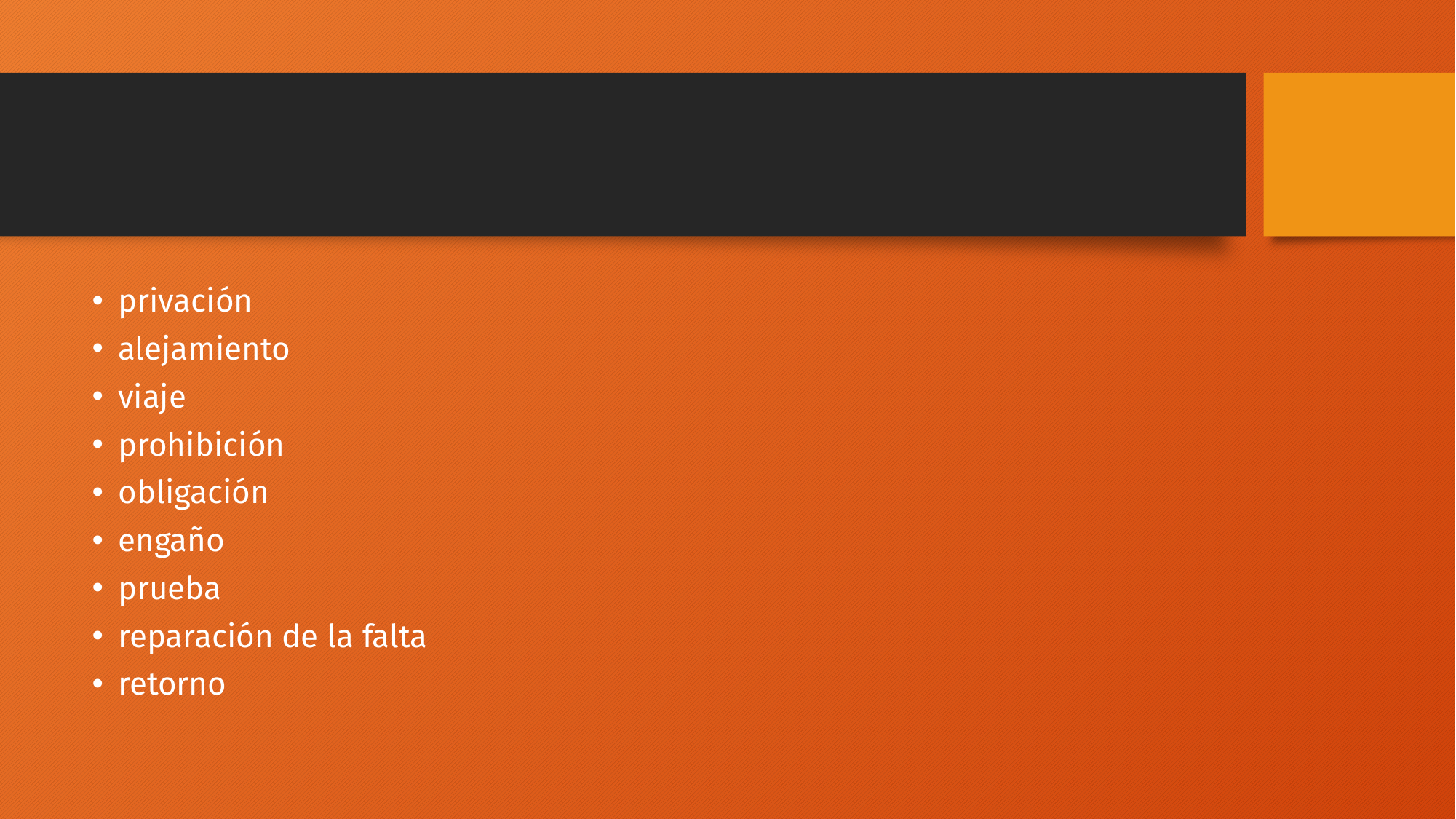

#
privación
alejamiento
viaje
prohibición
obligación
engaño
prueba
reparación de la falta
retorno